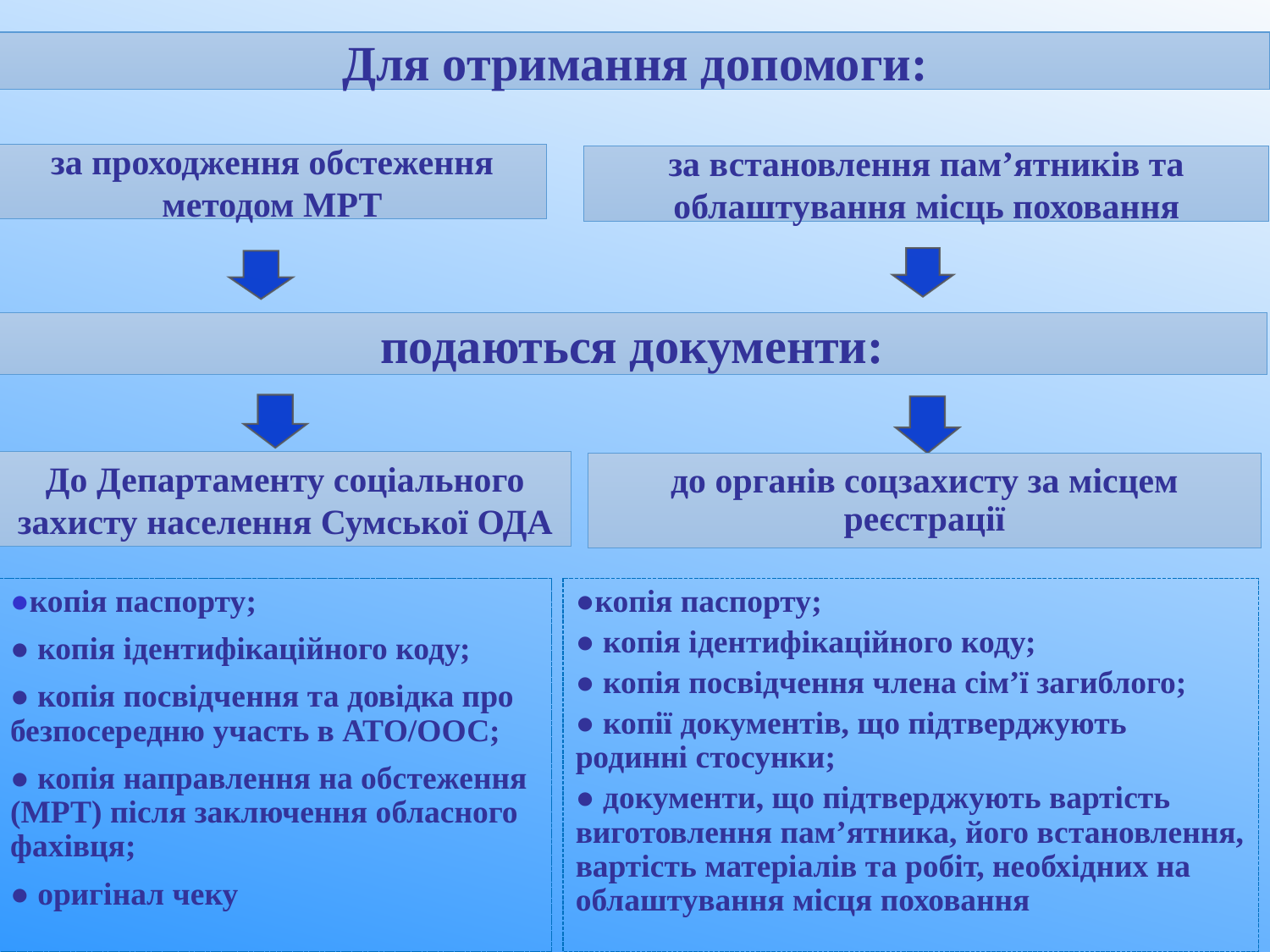

Для отримання допомоги:
за проходження обстеження методом МРТ
за встановлення пам’ятників та облаштування місць поховання

подаються документи:

До Департаменту соціального захисту населення Сумської ОДА
до органів соцзахисту за місцем реєстрації
●копія паспорту;
● копія ідентифікаційного коду;
● копія посвідчення та довідка про безпосередню участь в АТО/ООС;
● копія направлення на обстеження (МРТ) після заключення обласного фахівця;
● оригінал чеку
●копія паспорту;
● копія ідентифікаційного коду;
● копія посвідчення члена сім’ї загиблого;
● копії документів, що підтверджують родинні стосунки;
● документи, що підтверджують вартість виготовлення пам’ятника, його встановлення, вартість матеріалів та робіт, необхідних на облаштування місця поховання